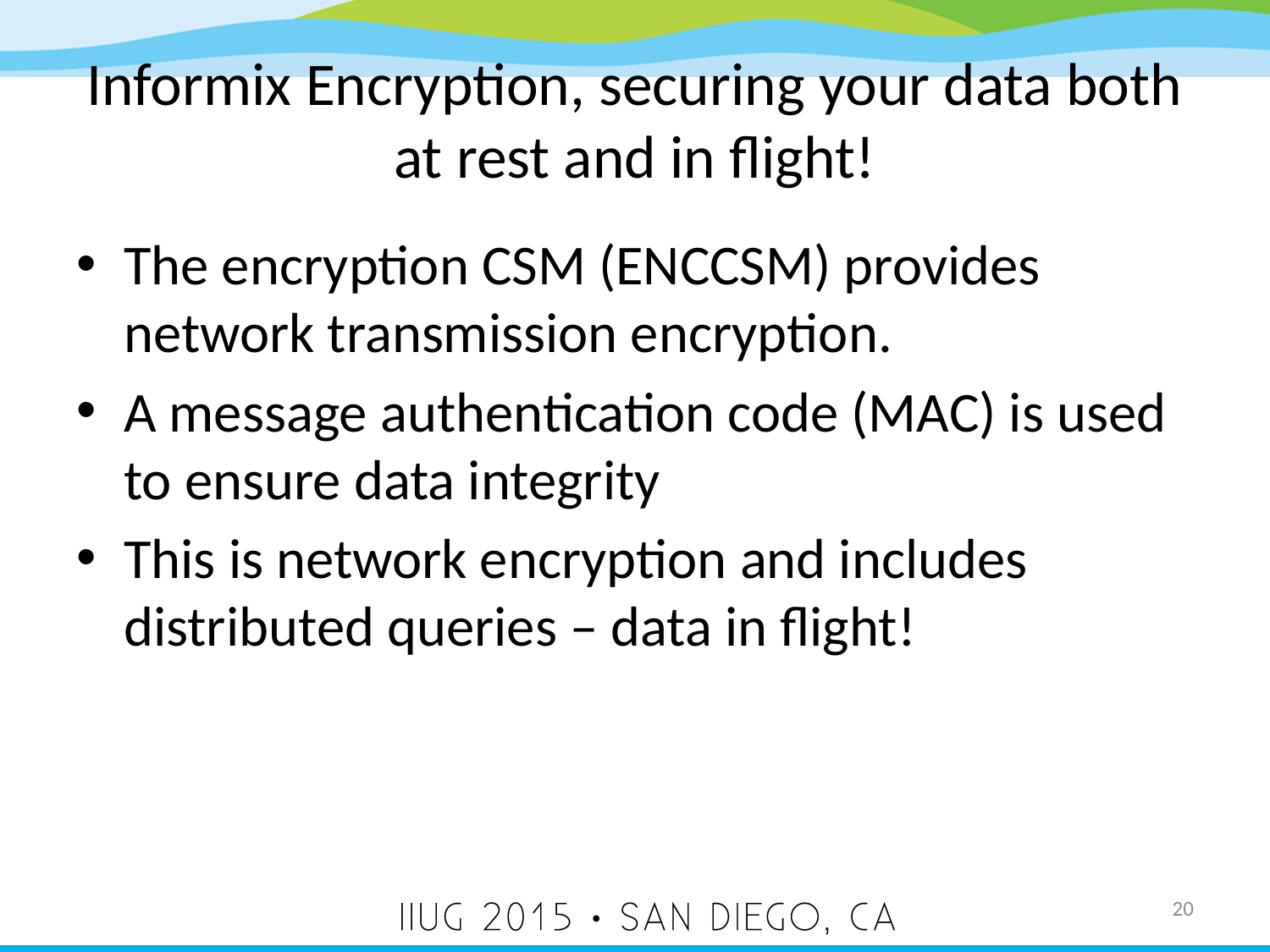

# Informix Encryption, securing your data both at rest and in flight!
The encryption CSM (ENCCSM) provides network transmission encryption.
A message authentication code (MAC) is used to ensure data integrity
This is network encryption and includes distributed queries – data in flight!

20